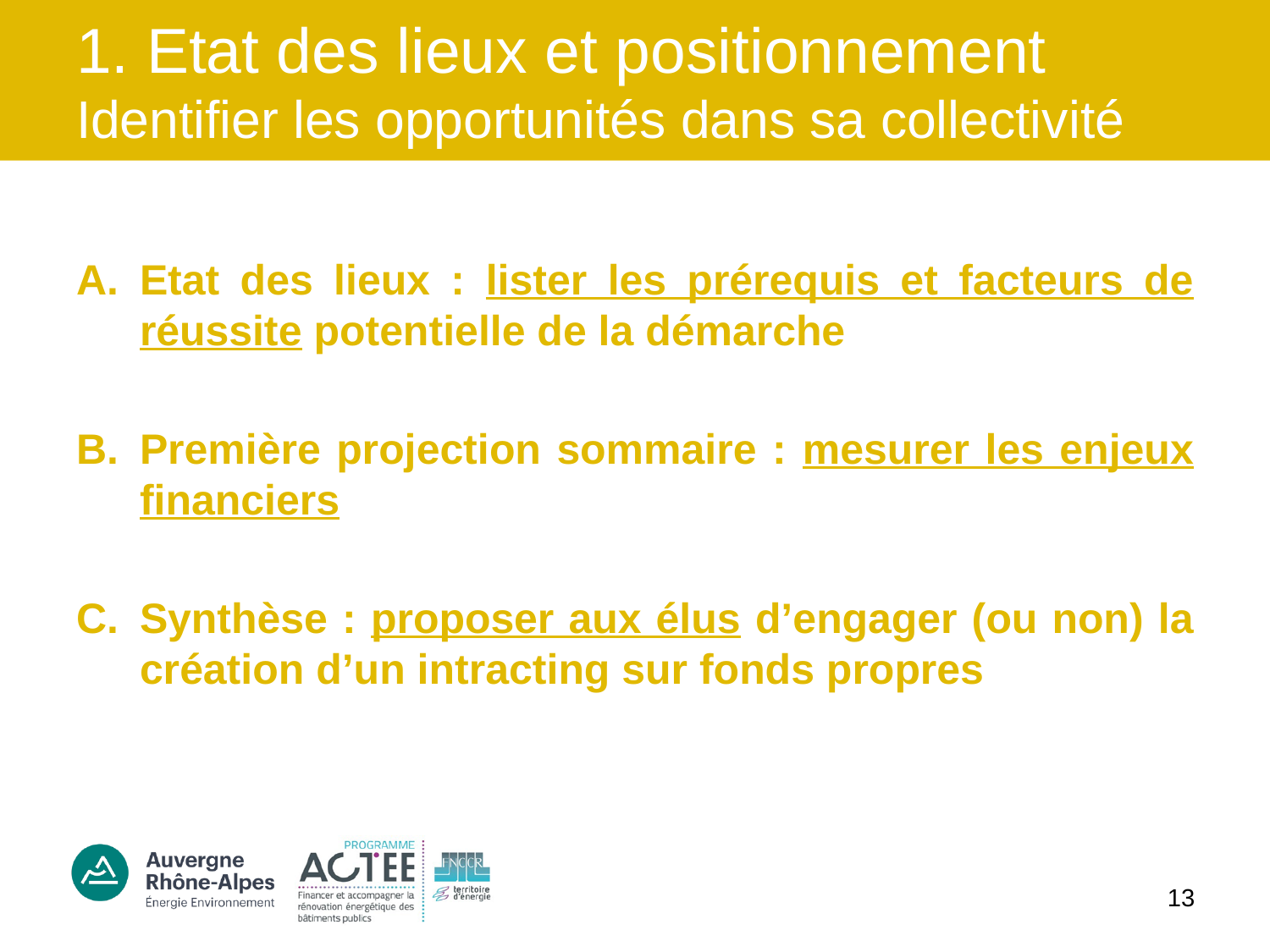

# 1. Etat des lieux et positionnement Identifier les opportunités dans sa collectivité
Etat des lieux : lister les prérequis et facteurs de réussite potentielle de la démarche

Première projection sommaire : mesurer les enjeux financiers

Synthèse : proposer aux élus d’engager (ou non) la création d’un intracting sur fonds propres